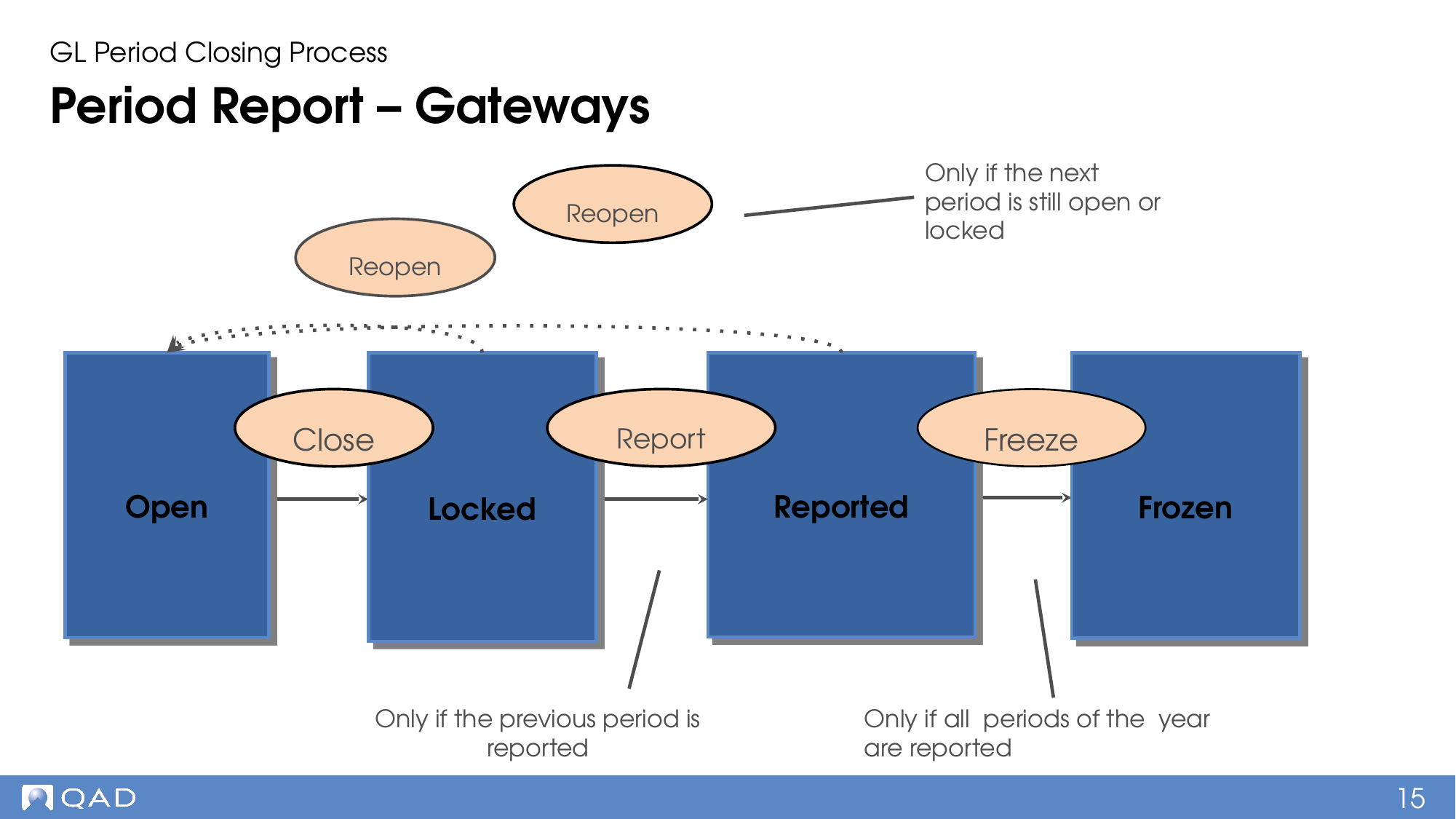

GL Period Closing Process
# Period Report – Gateways
Only if the next period is still open or locked

Reopen
Reopen

Open
Reported
Locked
Frozen
Close
Report
Freeze
Only if the previous period is reported

Only if all  periods of the  year are reported

15